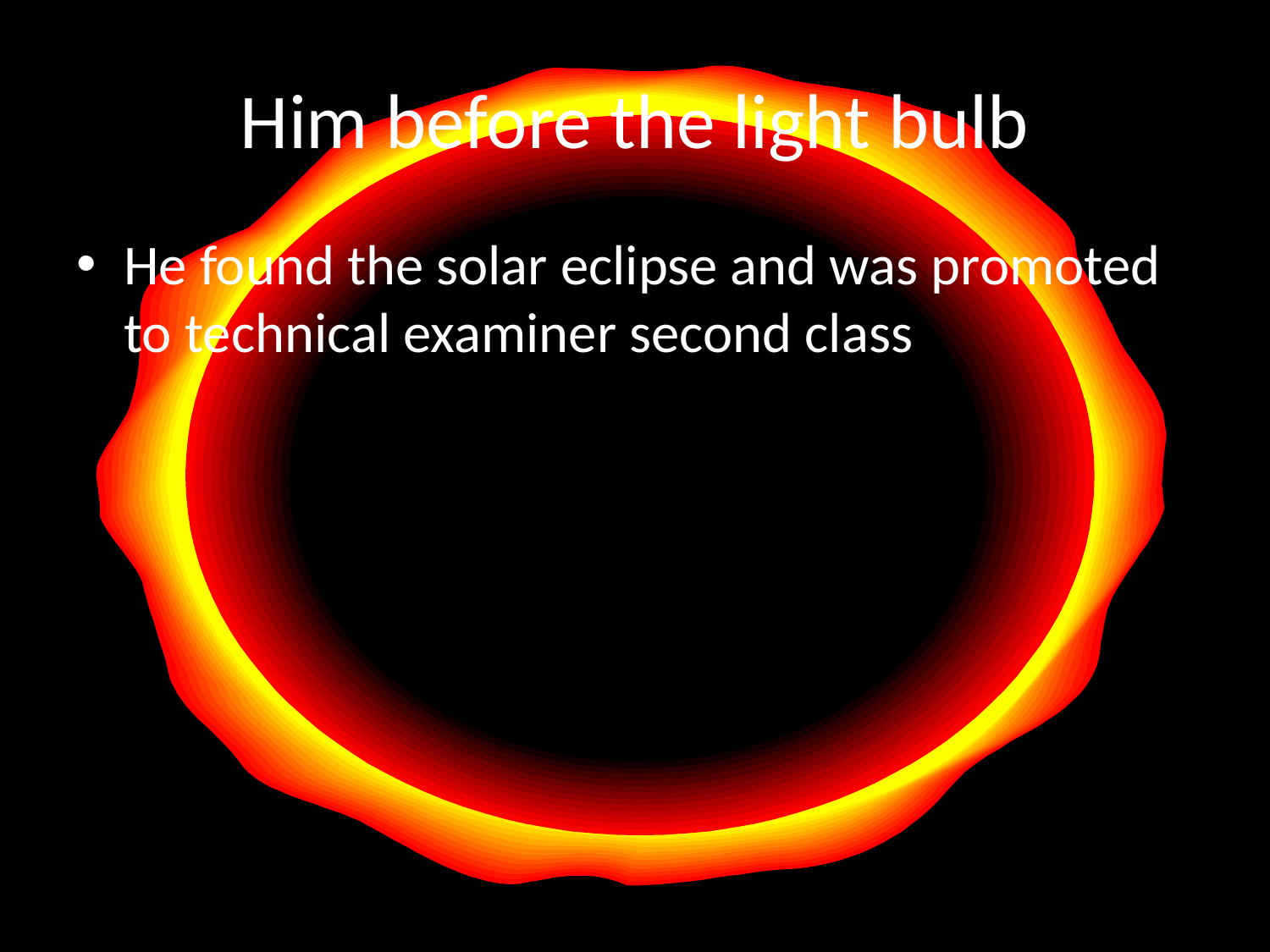

# Him before the light bulb
He found the solar eclipse and was promoted to technical examiner second class